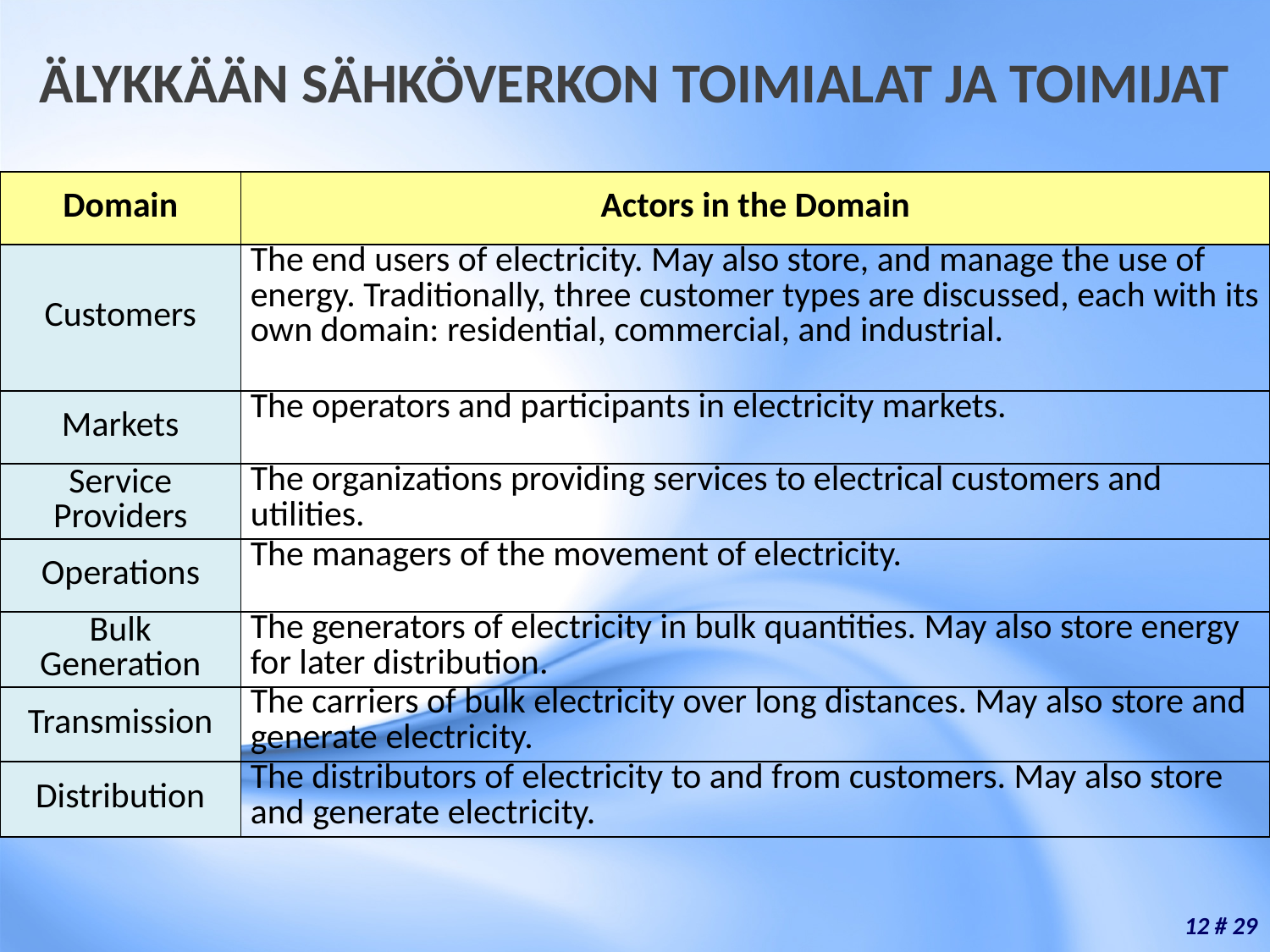

# ÄLYKKÄÄN SÄHKÖVERKON TOIMIALAT JA TOIMIJAT
| Domain | Actors in the Domain |
| --- | --- |
| Customers | The end users of electricity. May also store, and manage the use of energy. Traditionally, three customer types are discussed, each with its own domain: residential, commercial, and industrial. |
| Markets | The operators and participants in electricity markets. |
| Service Providers | The organizations providing services to electrical customers and utilities. |
| Operations | The managers of the movement of electricity. |
| Bulk Generation | The generators of electricity in bulk quantities. May also store energy for later distribution. |
| Transmission | The carriers of bulk electricity over long distances. May also store and generate electricity. |
| Distribution | The distributors of electricity to and from customers. May also store and generate electricity. |
12 # 29